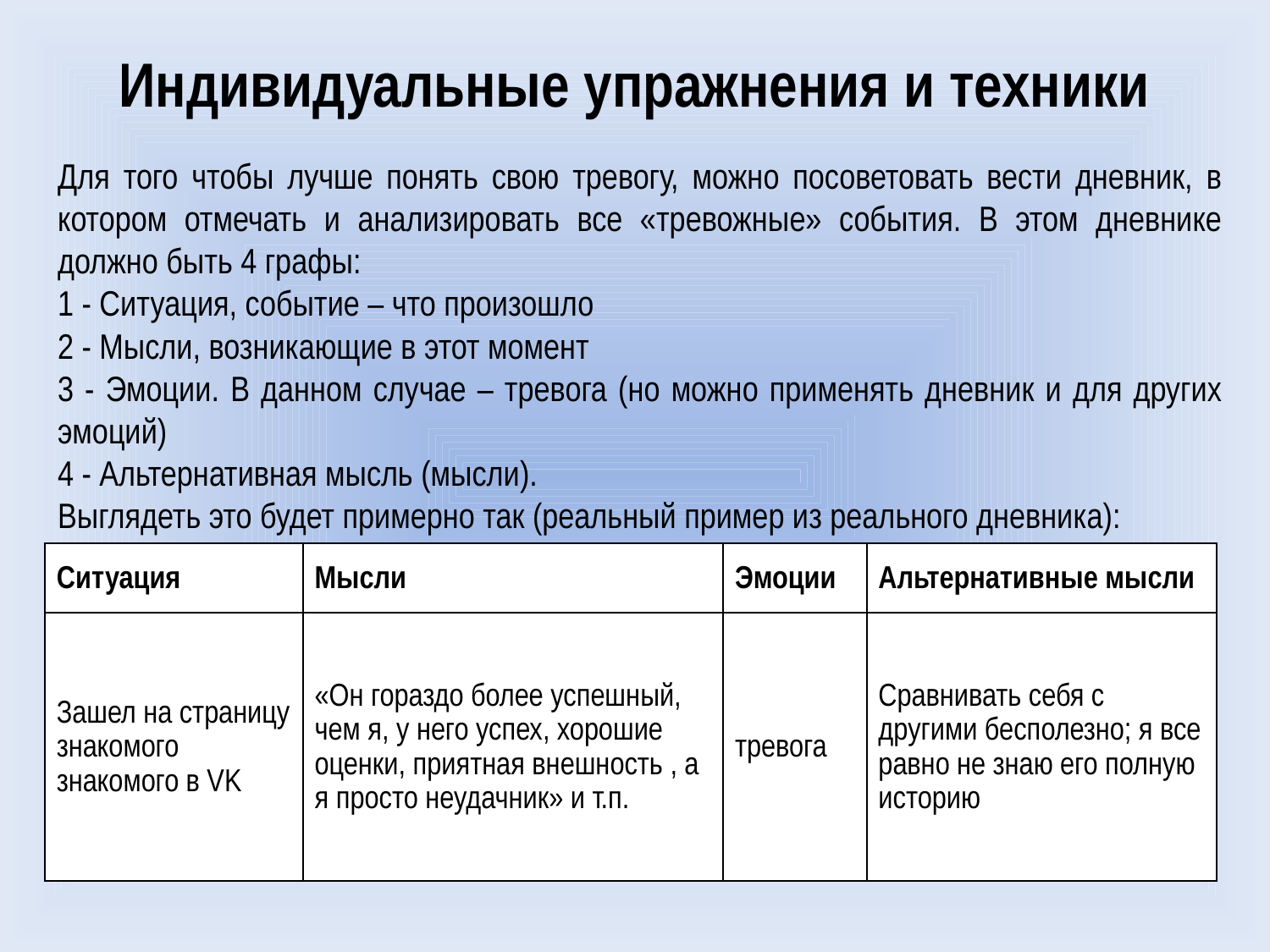

# Индивидуальные упражнения и техники
Для того чтобы лучше понять свою тревогу, можно посоветовать вести дневник, в котором отмечать и анализировать все «тревожные» события. В этом дневнике должно быть 4 графы:
1 - Ситуация, событие – что произошло
2 - Мысли, возникающие в этот момент
3 - Эмоции. В данном случае – тревога (но можно применять дневник и для других эмоций)
4 - Альтернативная мысль (мысли).
Выглядеть это будет примерно так (реальный пример из реального дневника):
| Ситуация | Мысли | Эмоции | Альтернативные мысли |
| --- | --- | --- | --- |
| Зашел на страницу знакомого знакомого в VK | «Он гораздо более успешный, чем я, у него успех, хорошие оценки, приятная внешность , а я просто неудачник» и т.п. | тревога | Сравнивать себя с другими бесполезно; я все равно не знаю его полную историю |